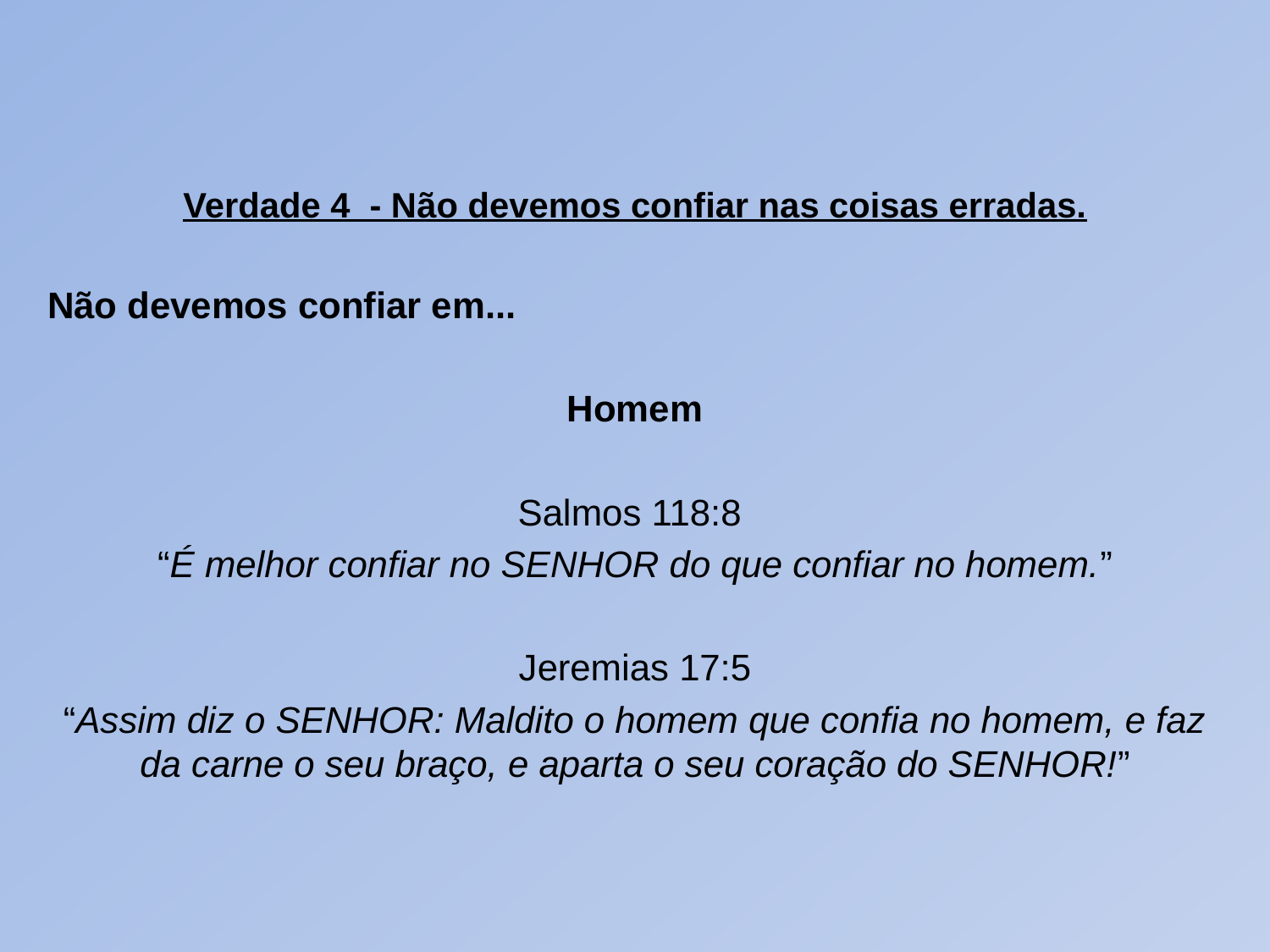

#
Verdade 4  - Não devemos confiar nas coisas erradas.

Não devemos confiar em...

Homem

Salmos 118:8
“É melhor confiar no SENHOR do que confiar no homem.”

Jeremias 17:5
“Assim diz o SENHOR: Maldito o homem que confia no homem, e faz da carne o seu braço, e aparta o seu coração do SENHOR!”